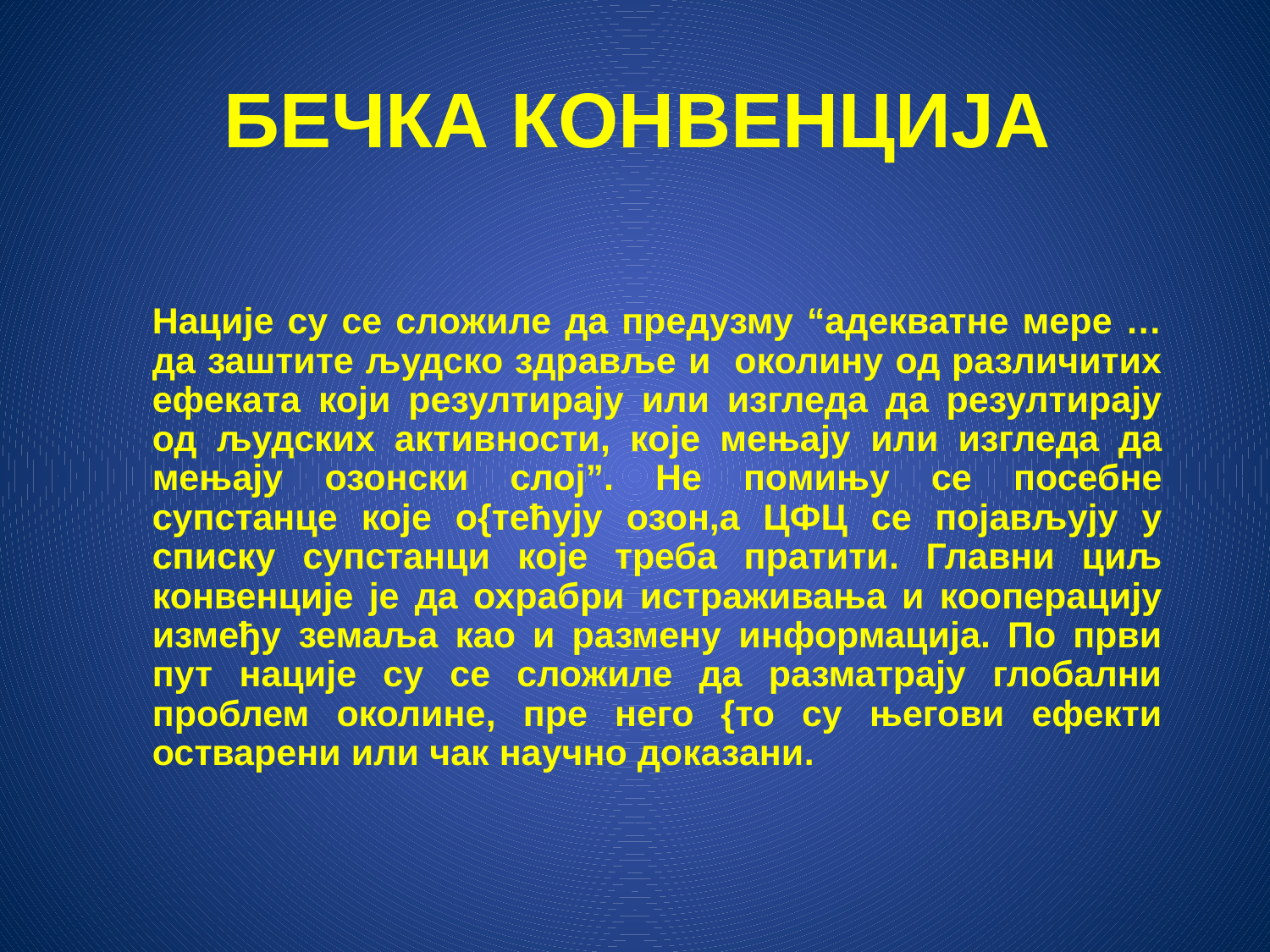

# БЕЧКА КОНВЕНЦИЈА
	Нације су се сложиле да предузму “адекватне мере … да заштите људско здравље и  околину од различитих ефеката који резултирају или изгледа да резултирају од људских активности, које мењају или изгледа да мењају озонски слој”. Не помињу се посебне супстанце које о{тећују озон,а ЦФЦ се појављују у списку супстанци које треба пратити. Главни циљ конвенције је да охрабри истраживања и кооперацију између земаља као и размену информација. По први пут нације су се сложиле да разматрају глобални проблем околине, пре него {то су његови ефекти остварени или чак научно доказани.